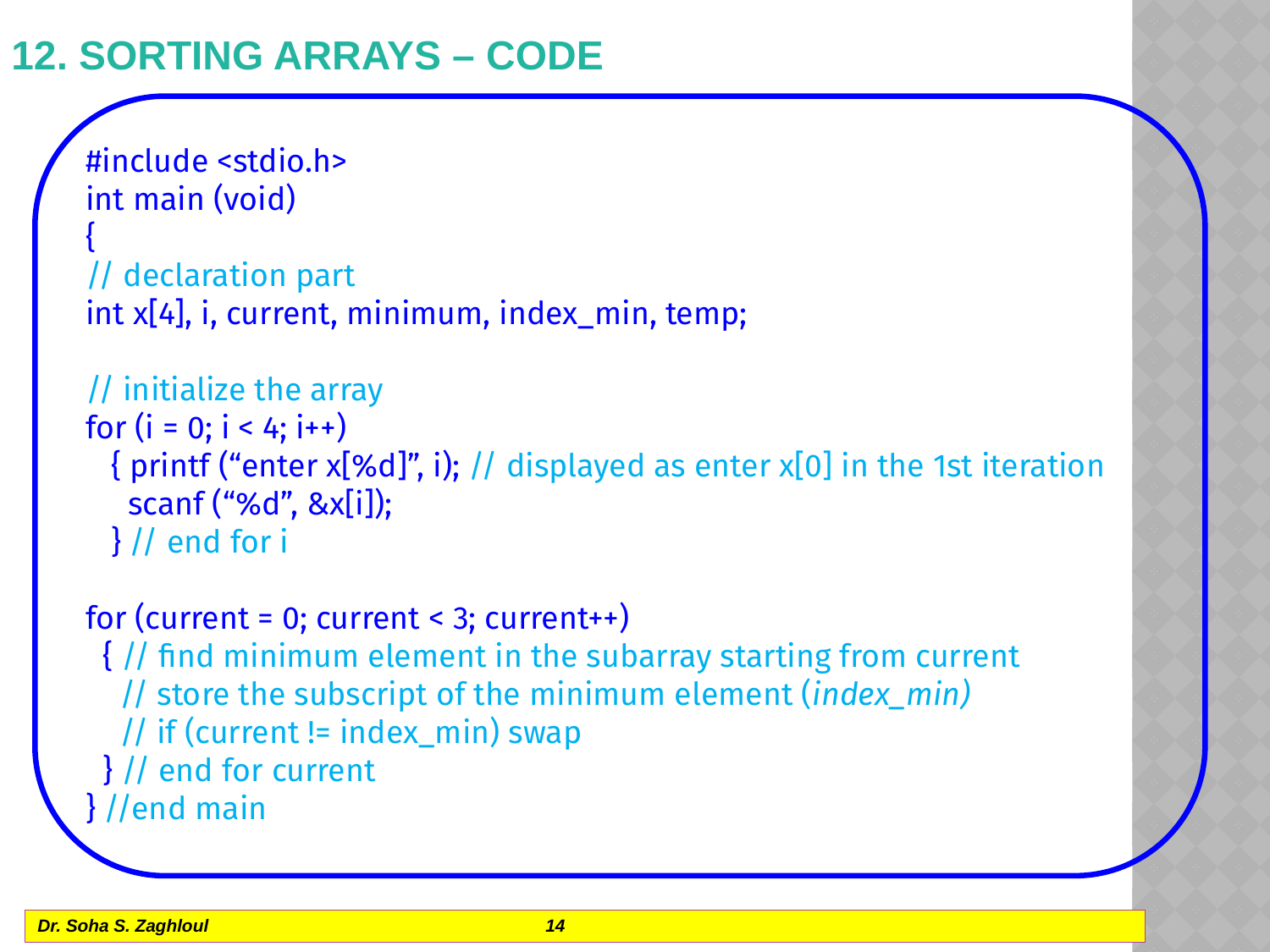

# 12. Sorting arrays – code
#include <stdio.h>
int main (void)
{
// declaration part
int x[4], i, current, minimum, index_min, temp;

// initialize the array
for (i = 0; i < 4; i++)
   { printf (“enter x[%d]”, i); // displayed as enter x[0] in the 1st iteration
     scanf (“%d”, &x[i]);
   } // end for i

for (current = 0; current < 3; current++)
  { // find minimum element in the subarray starting from current
    // store the subscript of the minimum element (index_min)
    // if (current != index_min) swap
  } // end for current
} //end main
Dr. Soha S. Zaghloul			14